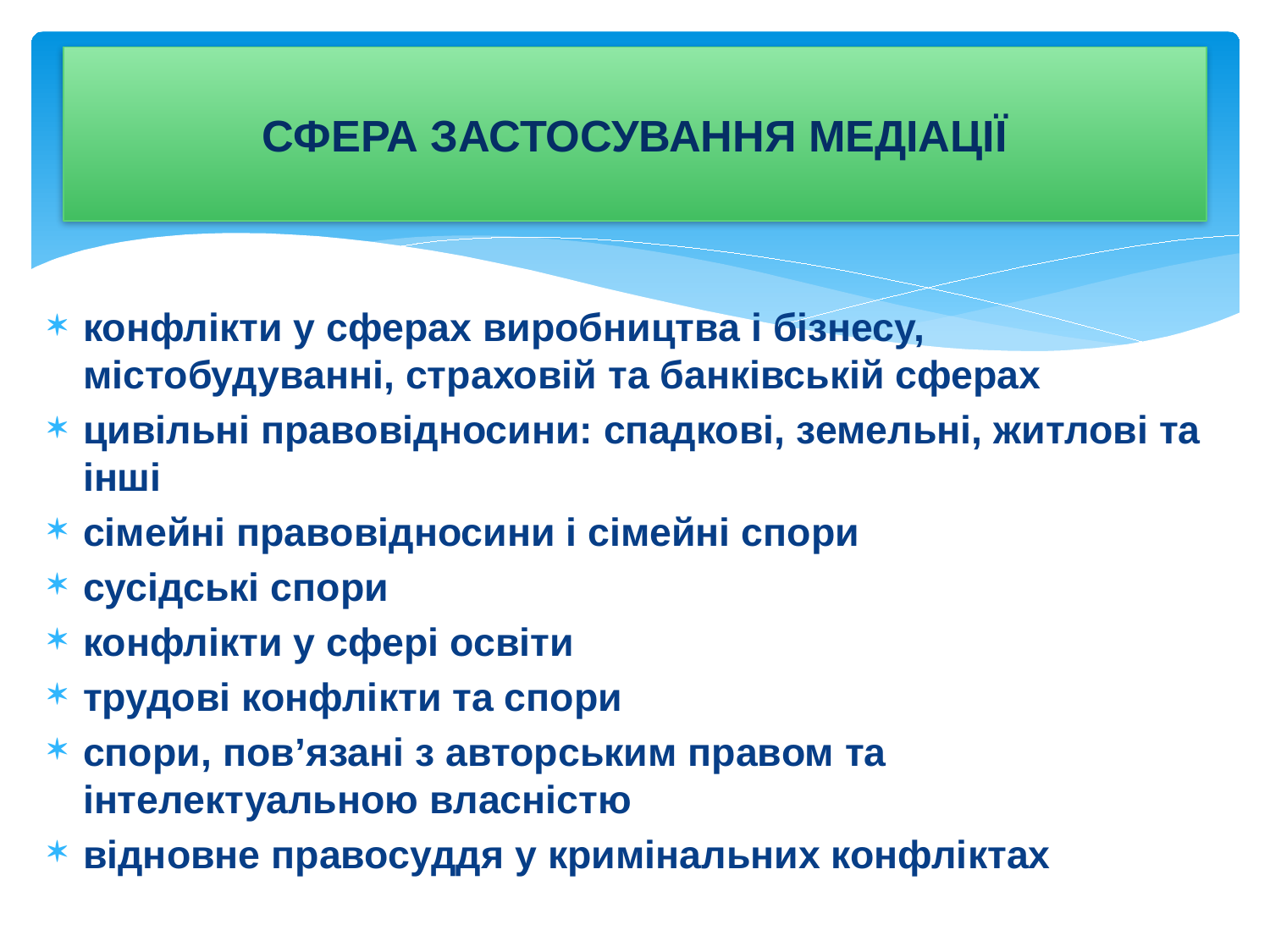

# СФЕРА ЗАСТОСУВАННЯ МЕДІАЦІЇ

конфлікти у сферах виробництва і бізнесу, містобудуванні, страховій та банківській сферах
цивільні правовідносини: спадкові, земельні, житлові та інші
сімейні правовідносини і сімейні спори
сусідські спори
конфлікти у сфері освіти
трудові конфлікти та спори
спори, пов’язані з авторським правом та інтелектуальною власністю
відновне правосуддя у кримінальних конфліктах